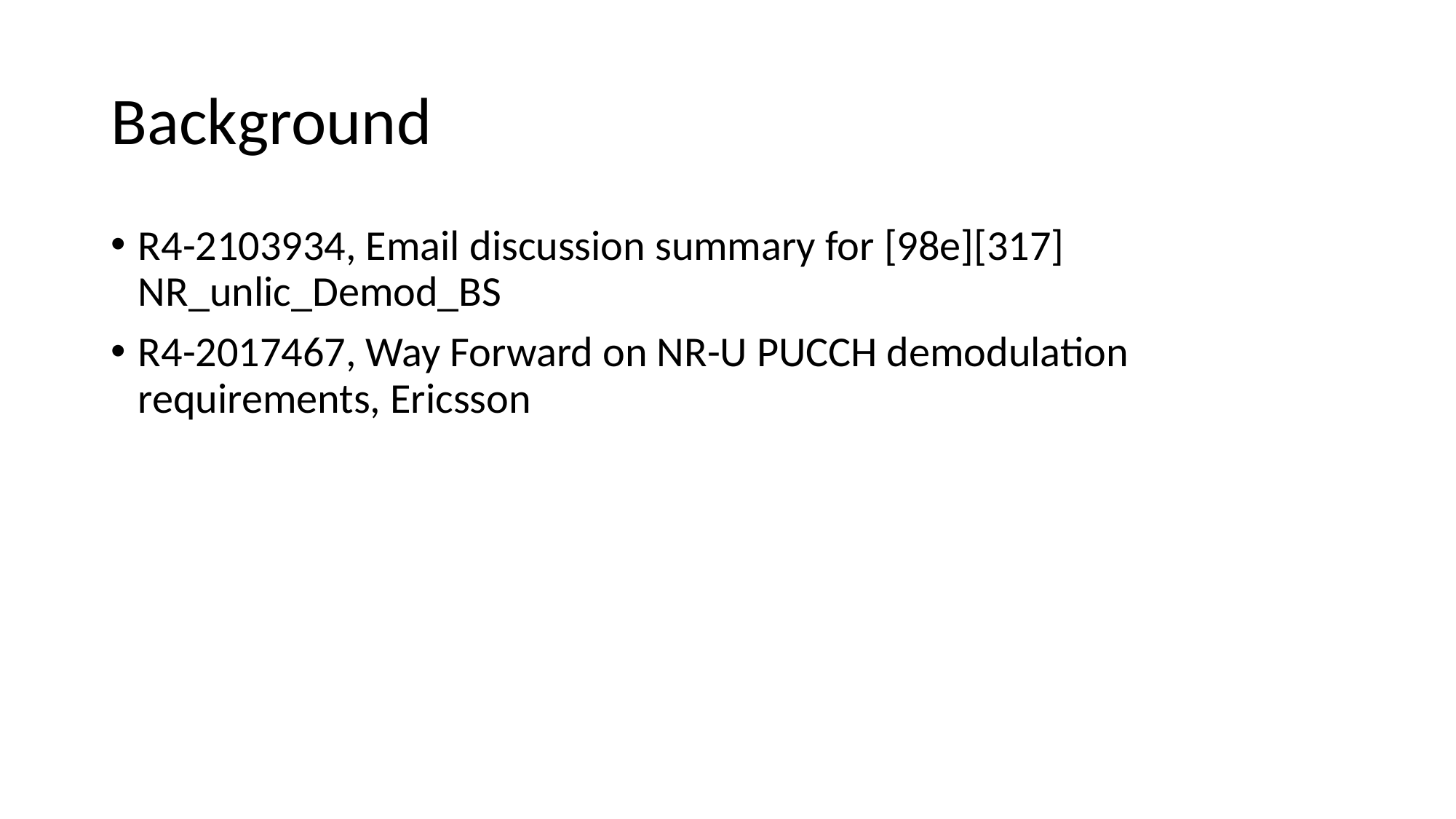

# Background
R4-2103934, Email discussion summary for [98e][317] NR_unlic_Demod_BS
R4-2017467, Way Forward on NR-U PUCCH demodulation requirements, Ericsson